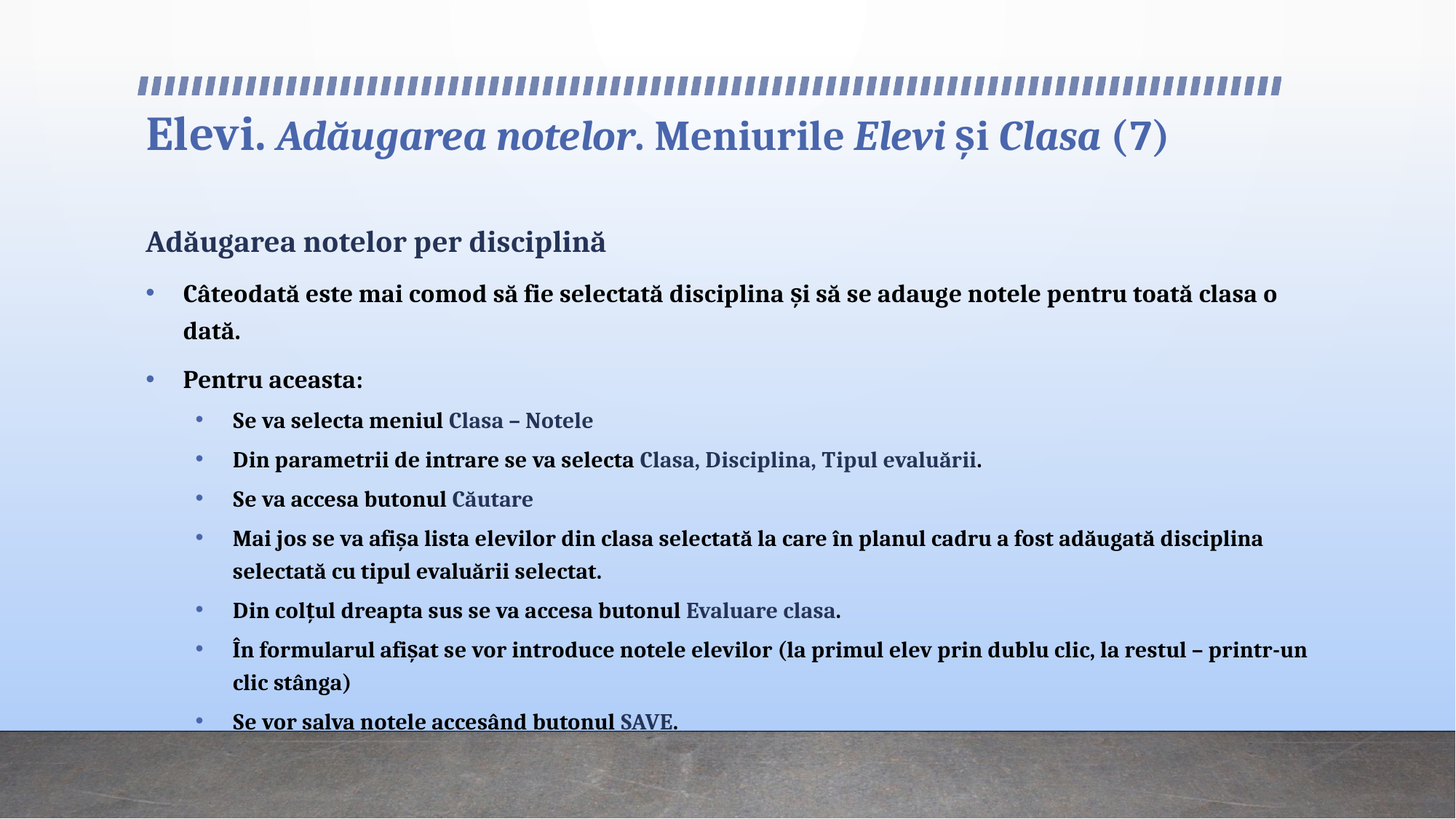

# Elevi. Adăugarea notelor. Meniurile Elevi și Clasa (7)
Adăugarea notelor per disciplină
Câteodată este mai comod să fie selectată disciplina și să se adauge notele pentru toată clasa o dată.
Pentru aceasta:
Se va selecta meniul Clasa – Notele
Din parametrii de intrare se va selecta Clasa, Disciplina, Tipul evaluării.
Se va accesa butonul Căutare
Mai jos se va afișa lista elevilor din clasa selectată la care în planul cadru a fost adăugată disciplina selectată cu tipul evaluării selectat.
Din colțul dreapta sus se va accesa butonul Evaluare clasa.
În formularul afișat se vor introduce notele elevilor (la primul elev prin dublu clic, la restul – printr-un clic stânga)
Se vor salva notele accesând butonul SAVE.